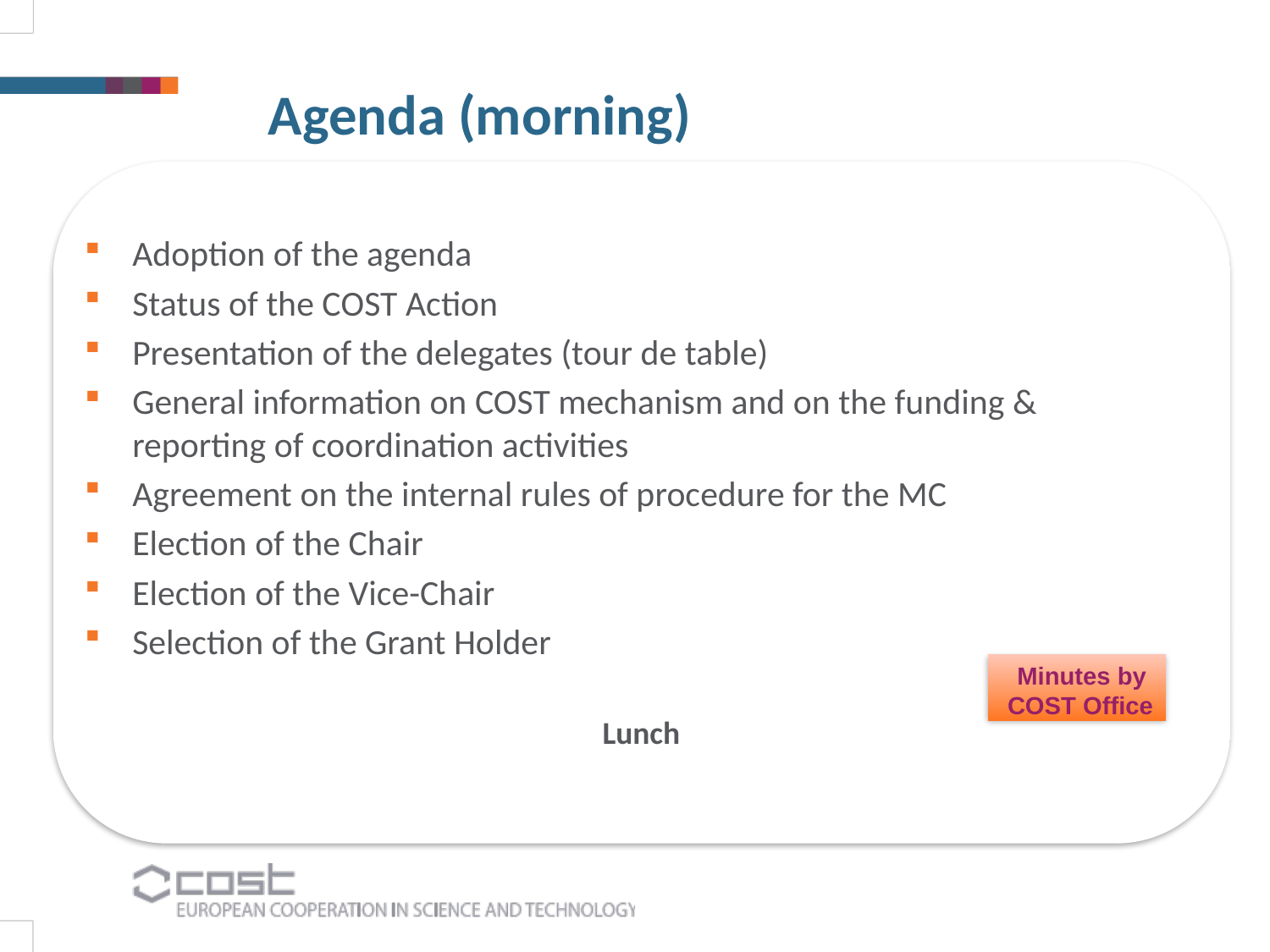

Agenda (morning)

Adoption of the agenda
Status of the COST Action
Presentation of the delegates (tour de table)
General information on COST mechanism and on the funding & reporting of coordination activities
Agreement on the internal rules of procedure for the MC
Election of the Chair
Election of the Vice-Chair
Selection of the Grant Holder

Lunch
Minutes by
COST Office